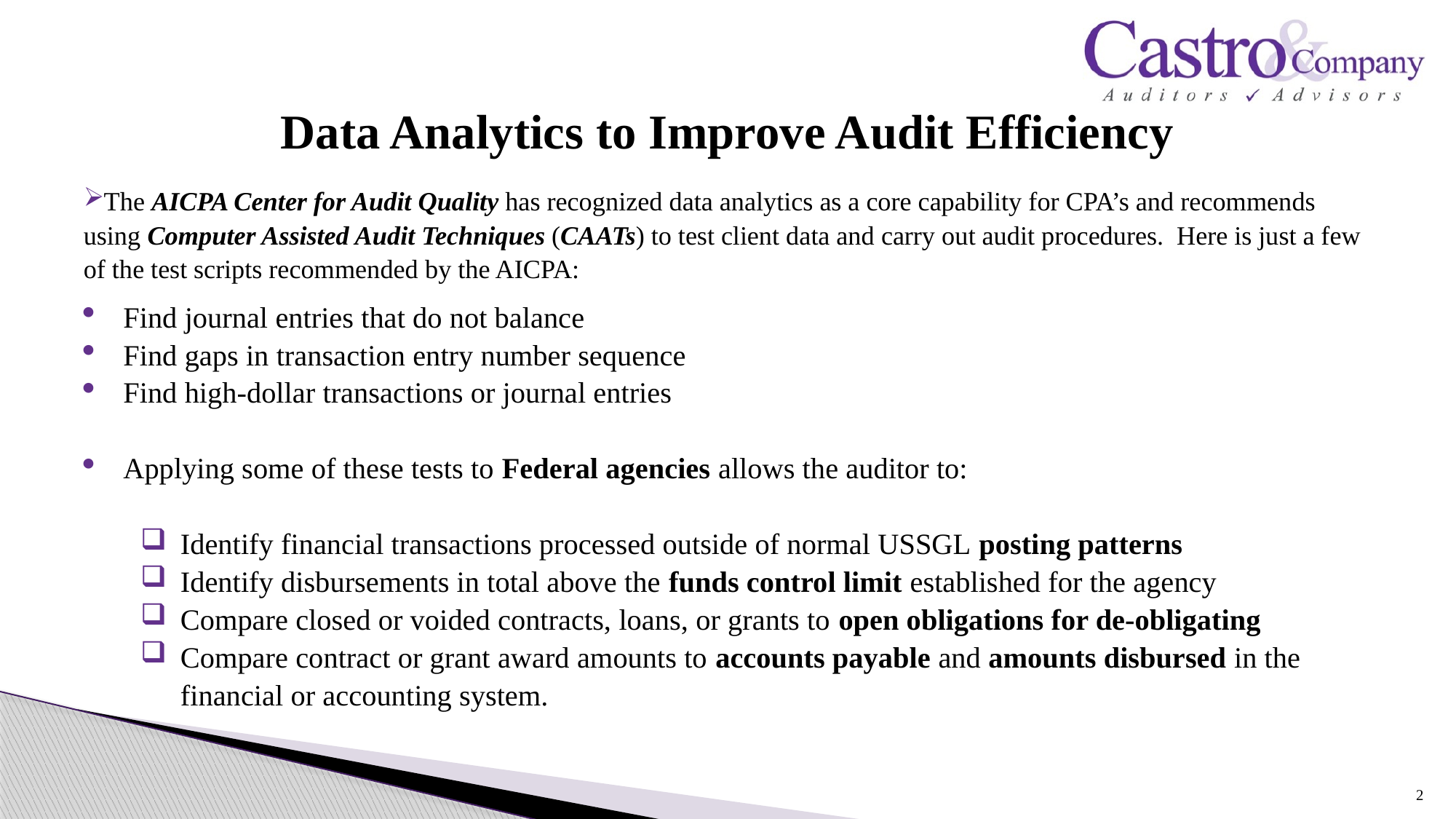

# Data Analytics to Improve Audit Efficiency
The AICPA Center for Audit Quality has recognized data analytics as a core capability for CPA’s and recommends using Computer Assisted Audit Techniques (CAATs) to test client data and carry out audit procedures.  Here is just a few of the test scripts recommended by the AICPA:
Find journal entries that do not balance
Find gaps in transaction entry number sequence
Find high-dollar transactions or journal entries

Applying some of these tests to Federal agencies allows the auditor to:

Identify financial transactions processed outside of normal USSGL posting patterns
Identify disbursements in total above the funds control limit established for the agency
Compare closed or voided contracts, loans, or grants to open obligations for de-obligating
Compare contract or grant award amounts to accounts payable and amounts disbursed in the financial or accounting system.

2